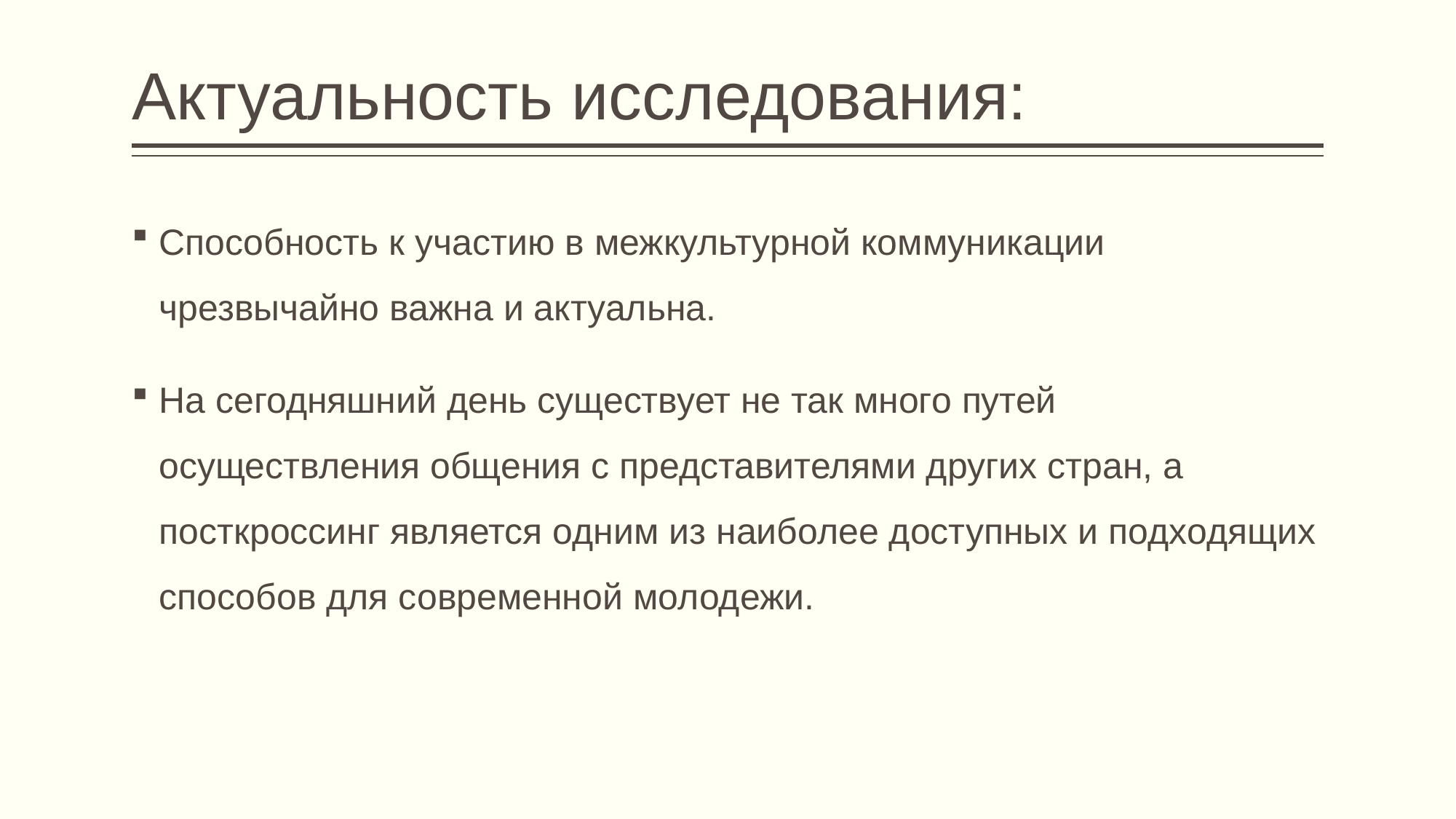

# Актуальность исследования:
Способность к участию в межкультурной коммуникации чрезвычайно важна и актуальна.
На сегодняшний день существует не так много путей осуществления общения с представителями других стран, а посткроссинг является одним из наиболее доступных и подходящих способов для современной молодежи.